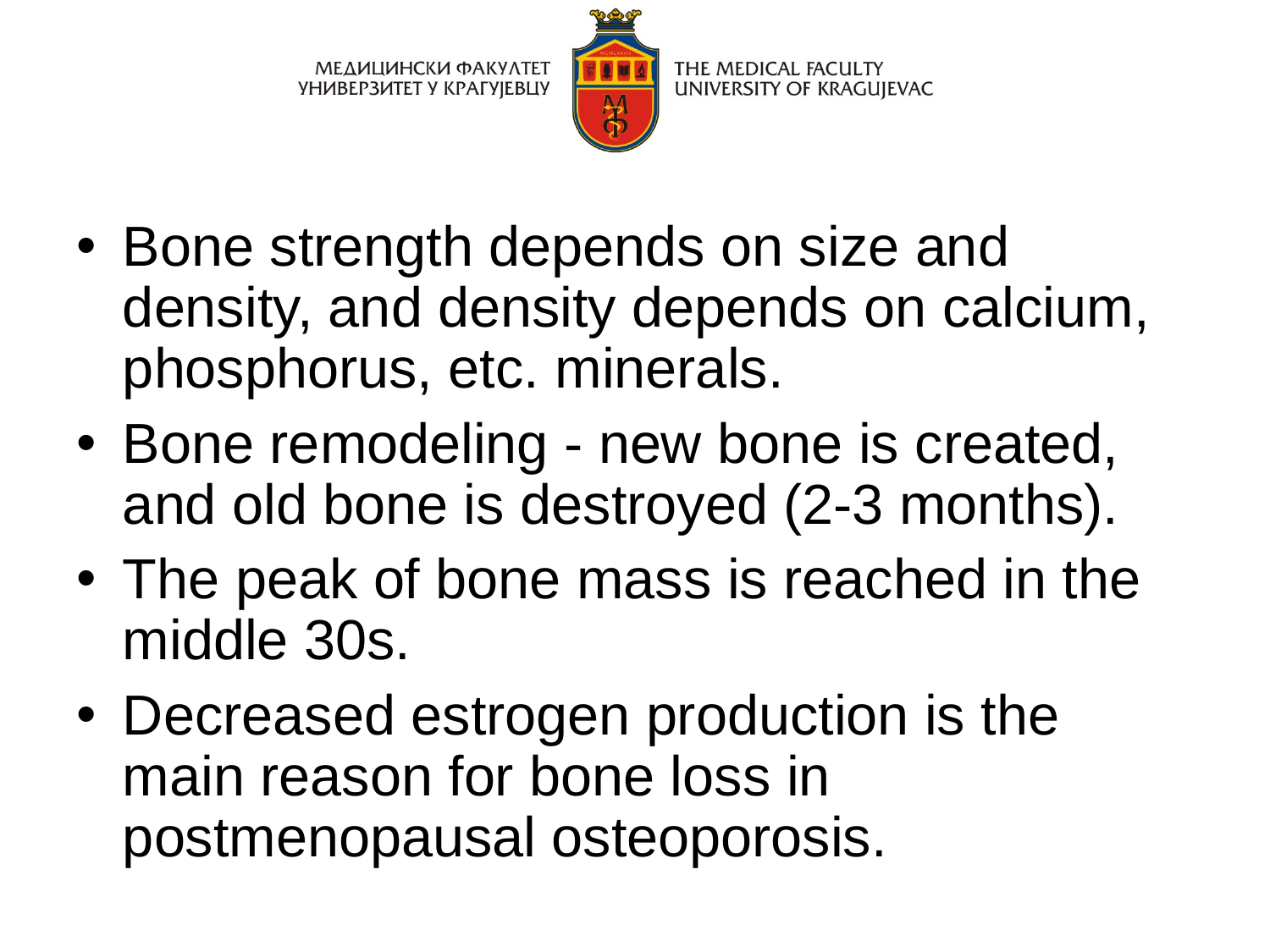

Bone strength depends on size and density, and density depends on calcium, phosphorus, etc. minerals.
Bone remodeling - new bone is created, and old bone is destroyed (2-3 months).
The peak of bone mass is reached in the middle 30s.
Decreased estrogen production is the main reason for bone loss in postmenopausal osteoporosis.